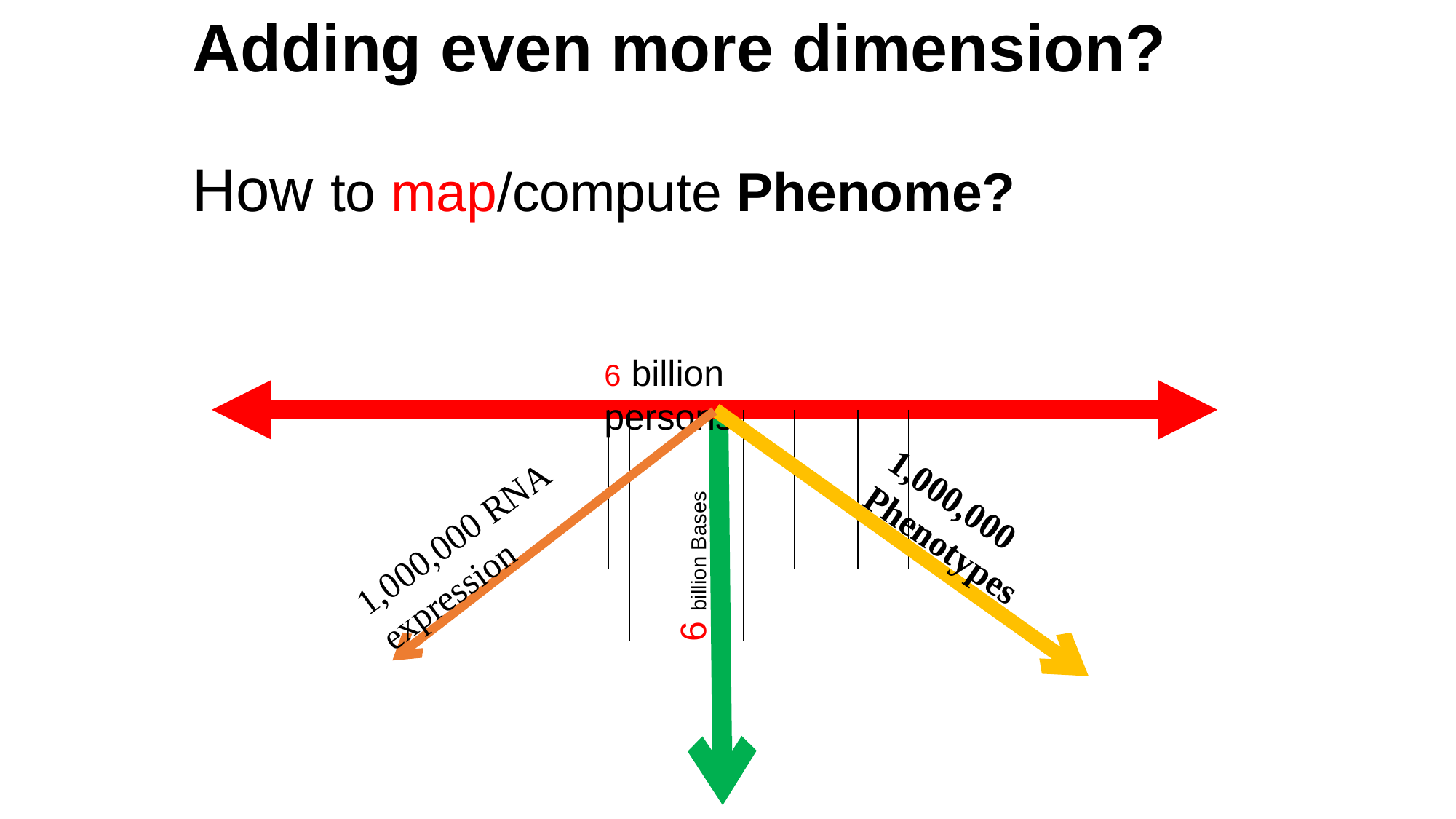

Adding even more dimension?

How to map/compute Phenome?
6 billion persons
6 billion Bases
1,000,000 Phenotypes
1,000,000 RNA expression